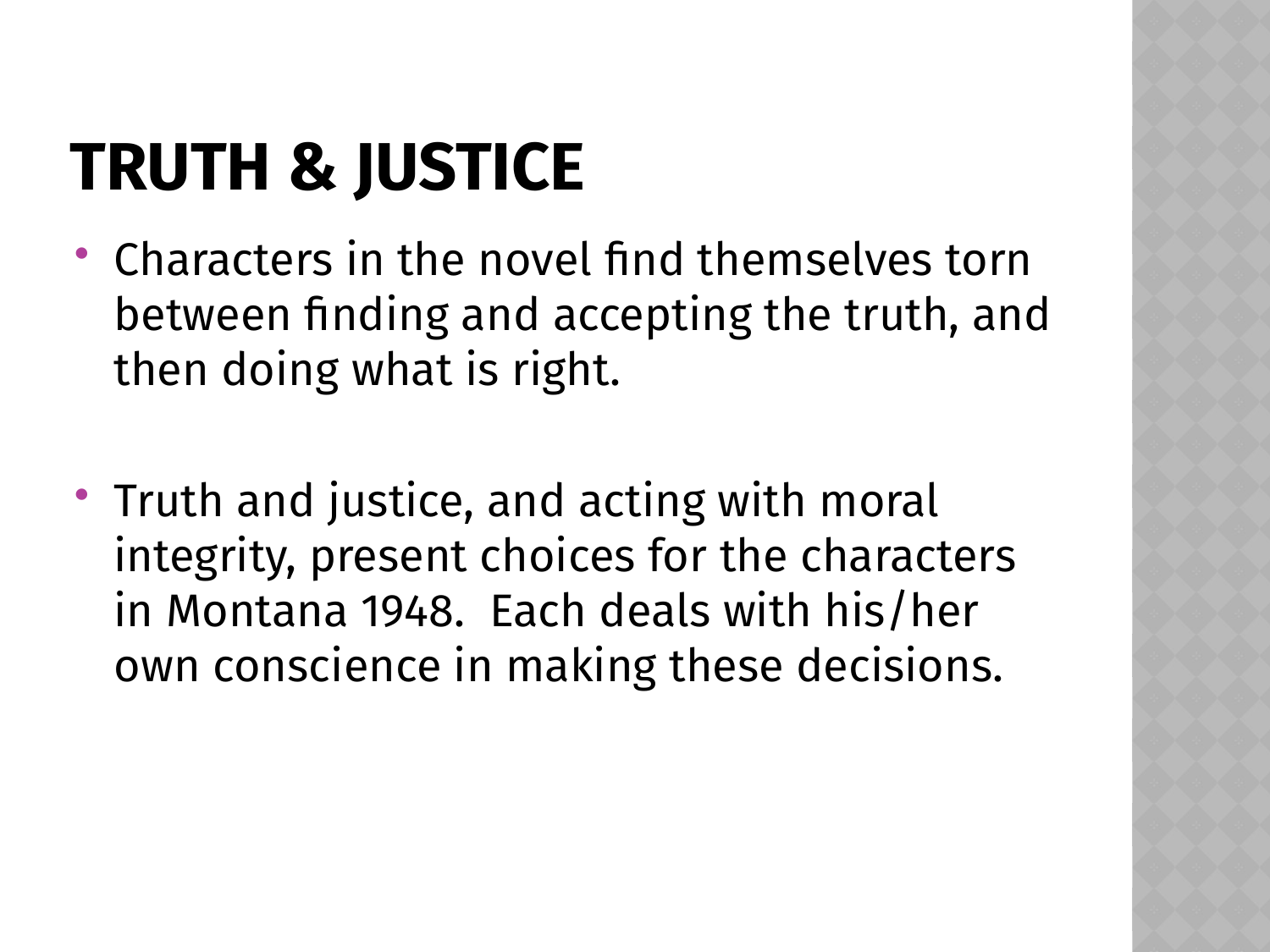

# Truth & Justice
Characters in the novel find themselves torn between finding and accepting the truth, and then doing what is right.

Truth and justice, and acting with moral integrity, present choices for the characters in Montana 1948.  Each deals with his/her own conscience in making these decisions.